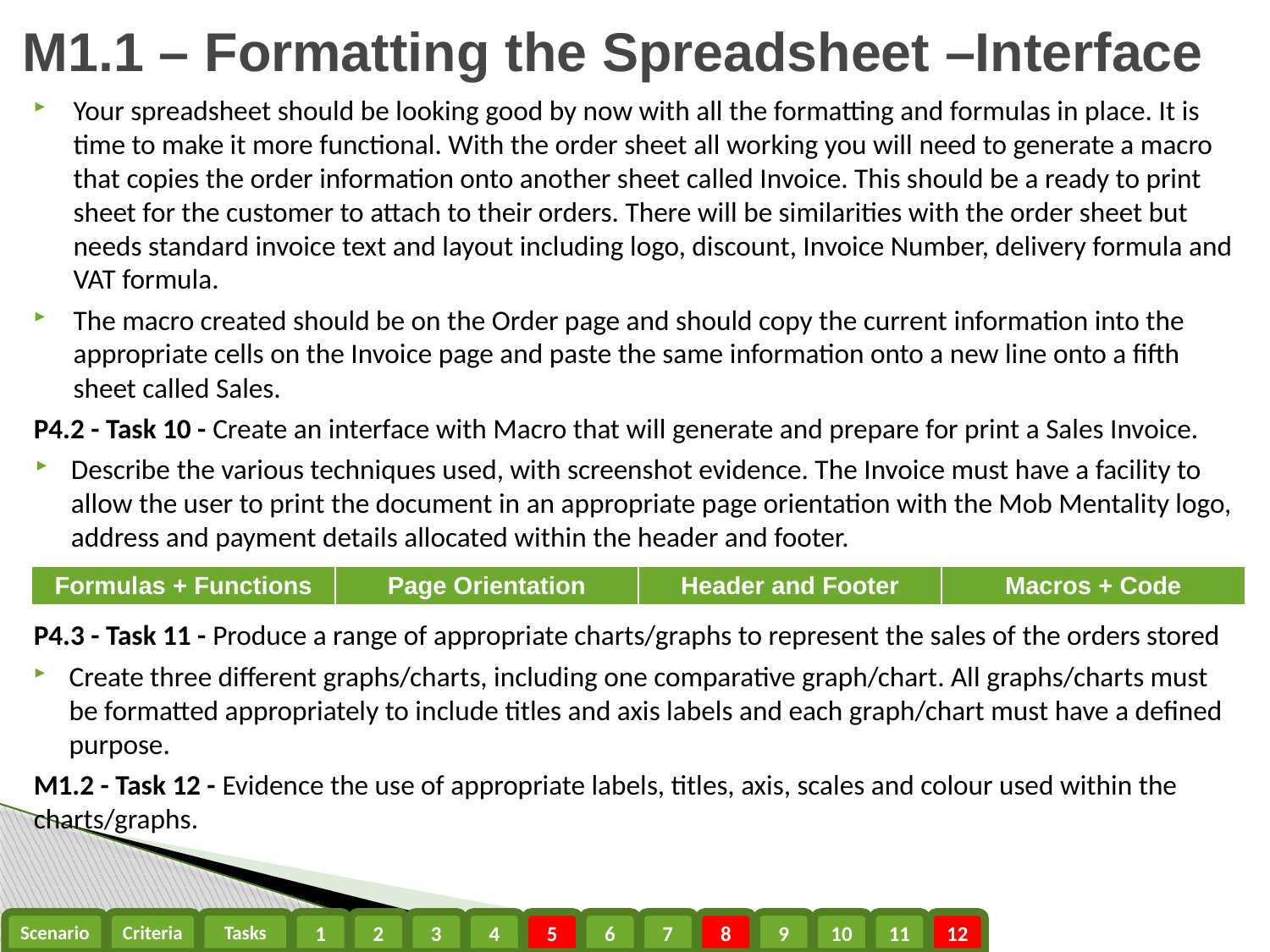

# M1.1 – Formatting the Spreadsheet –Interface
Your spreadsheet should be looking good by now with all the formatting and formulas in place. It is time to make it more functional. With the order sheet all working you will need to generate a macro that copies the order information onto another sheet called Invoice. This should be a ready to print sheet for the customer to attach to their orders. There will be similarities with the order sheet but needs standard invoice text and layout including logo, discount, Invoice Number, delivery formula and VAT formula.
The macro created should be on the Order page and should copy the current information into the appropriate cells on the Invoice page and paste the same information onto a new line onto a fifth sheet called Sales.
P4.2 - Task 10 - Create an interface with Macro that will generate and prepare for print a Sales Invoice.
Describe the various techniques used, with screenshot evidence. The Invoice must have a facility to allow the user to print the document in an appropriate page orientation with the Mob Mentality logo, address and payment details allocated within the header and footer.

P4.3 - Task 11 - Produce a range of appropriate charts/graphs to represent the sales of the orders stored
Create three different graphs/charts, including one comparative graph/chart. All graphs/charts must be formatted appropriately to include titles and axis labels and each graph/chart must have a defined purpose.
M1.2 - Task 12 - Evidence the use of appropriate labels, titles, axis, scales and colour used within the charts/graphs.
| Formulas + Functions | Page Orientation | Header and Footer | Macros + Code |
| --- | --- | --- | --- |